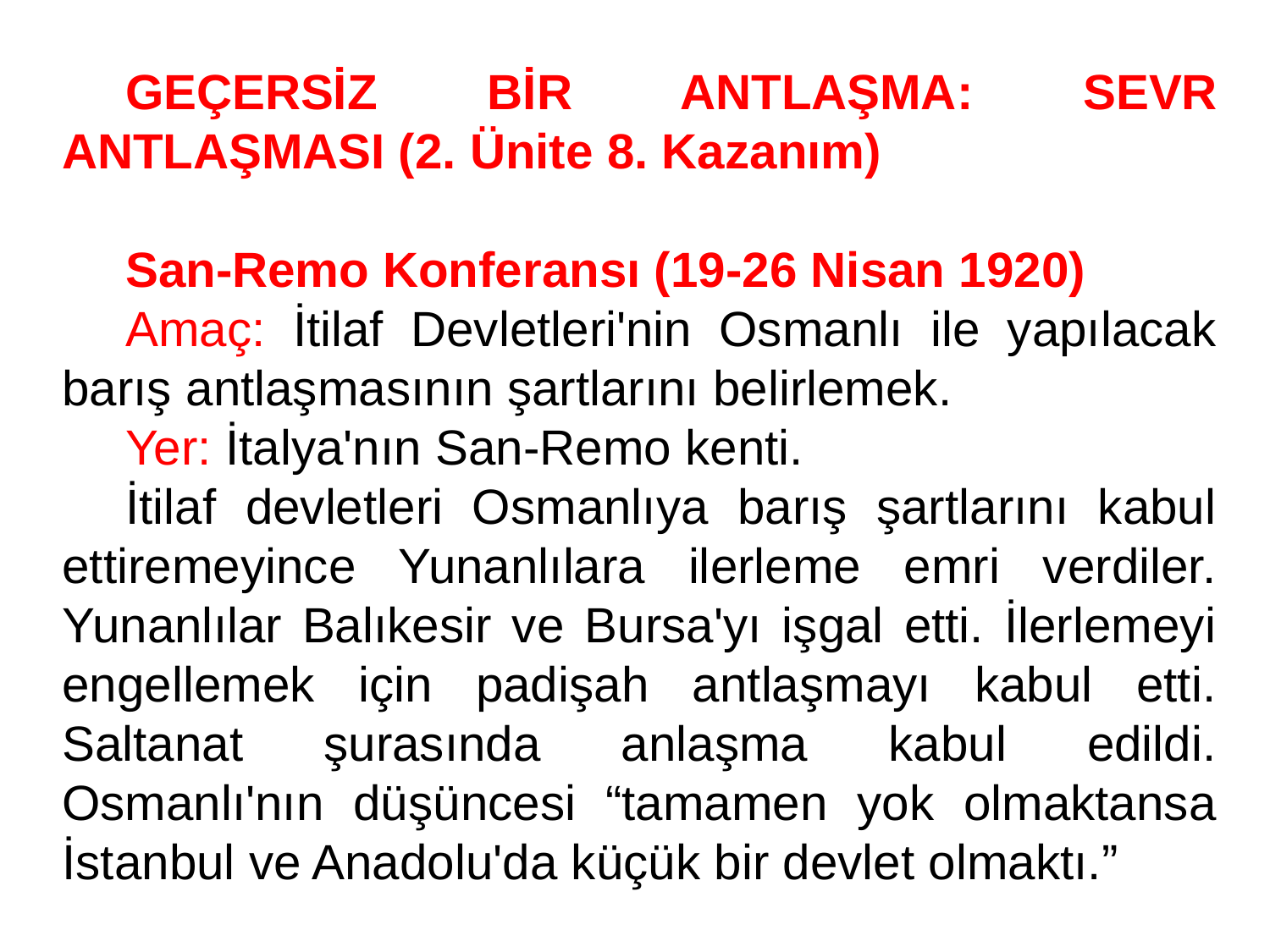

GEÇERSİZ BİR ANTLAŞMA: SEVR ANTLAŞMASI (2. Ünite 8. Kazanım)

San-Remo Konferansı (19-26 Nisan 1920)
Amaç: İtilaf Devletleri'nin Osmanlı ile yapılacak barış antlaşmasının şartlarını belirlemek.
Yer: İtalya'nın San-Remo kenti.
İtilaf devletleri Osmanlıya barış şartlarını kabul ettiremeyince Yunanlılara ilerleme emri verdiler. Yunanlılar Balıkesir ve Bursa'yı işgal etti. İlerlemeyi engellemek için padişah antlaşmayı kabul etti. Saltanat şurasında anlaşma kabul edildi. Osmanlı'nın düşüncesi “tamamen yok olmaktansa İstanbul ve Anadolu'da küçük bir devlet olmaktı.”